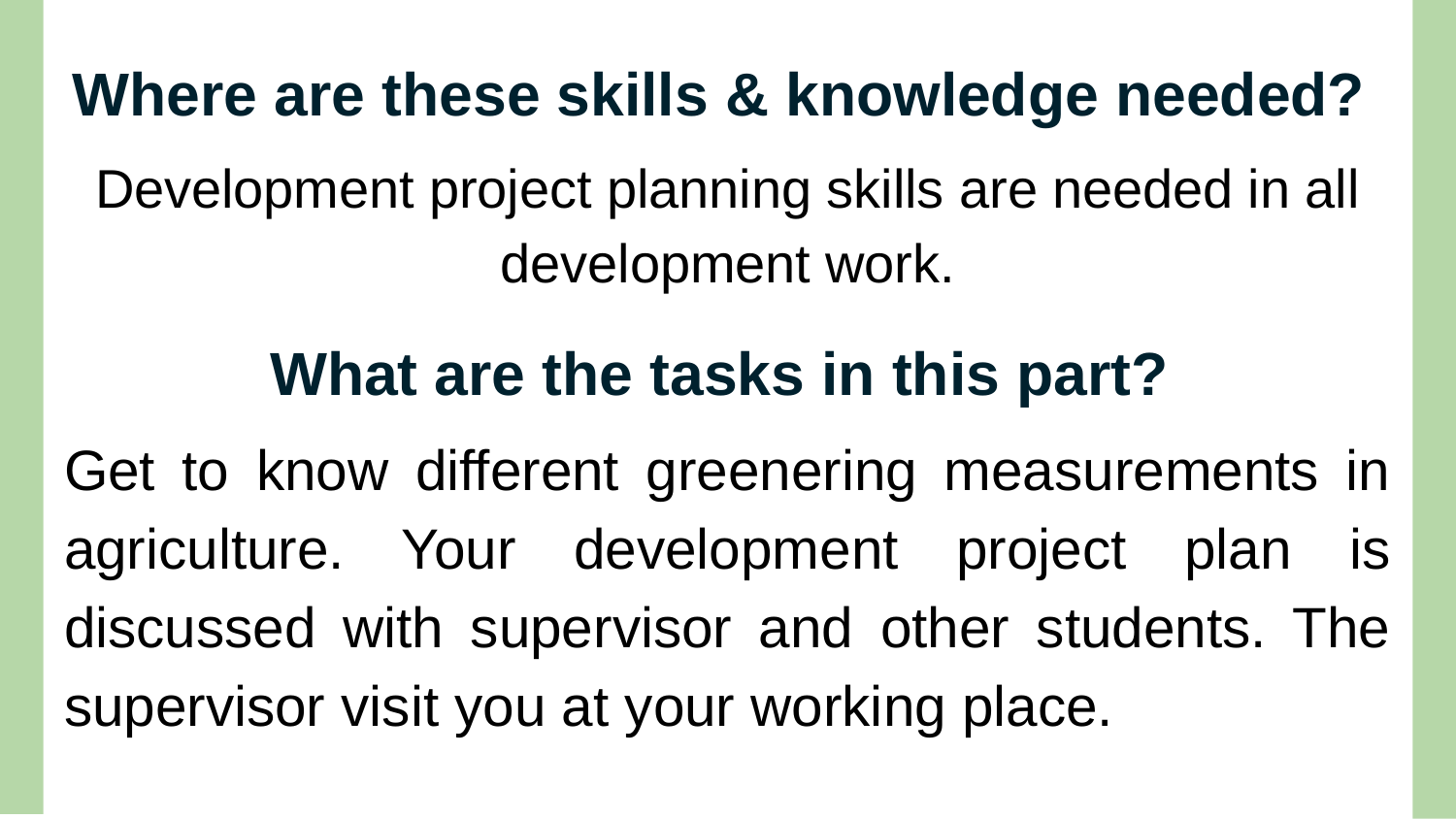

# Where are these skills & knowledge needed?

Development project planning skills are needed in all development work.
What are the tasks in this part?

Get to know different greenering measurements in agriculture. Your development project plan is discussed with supervisor and other students. The supervisor visit you at your working place.